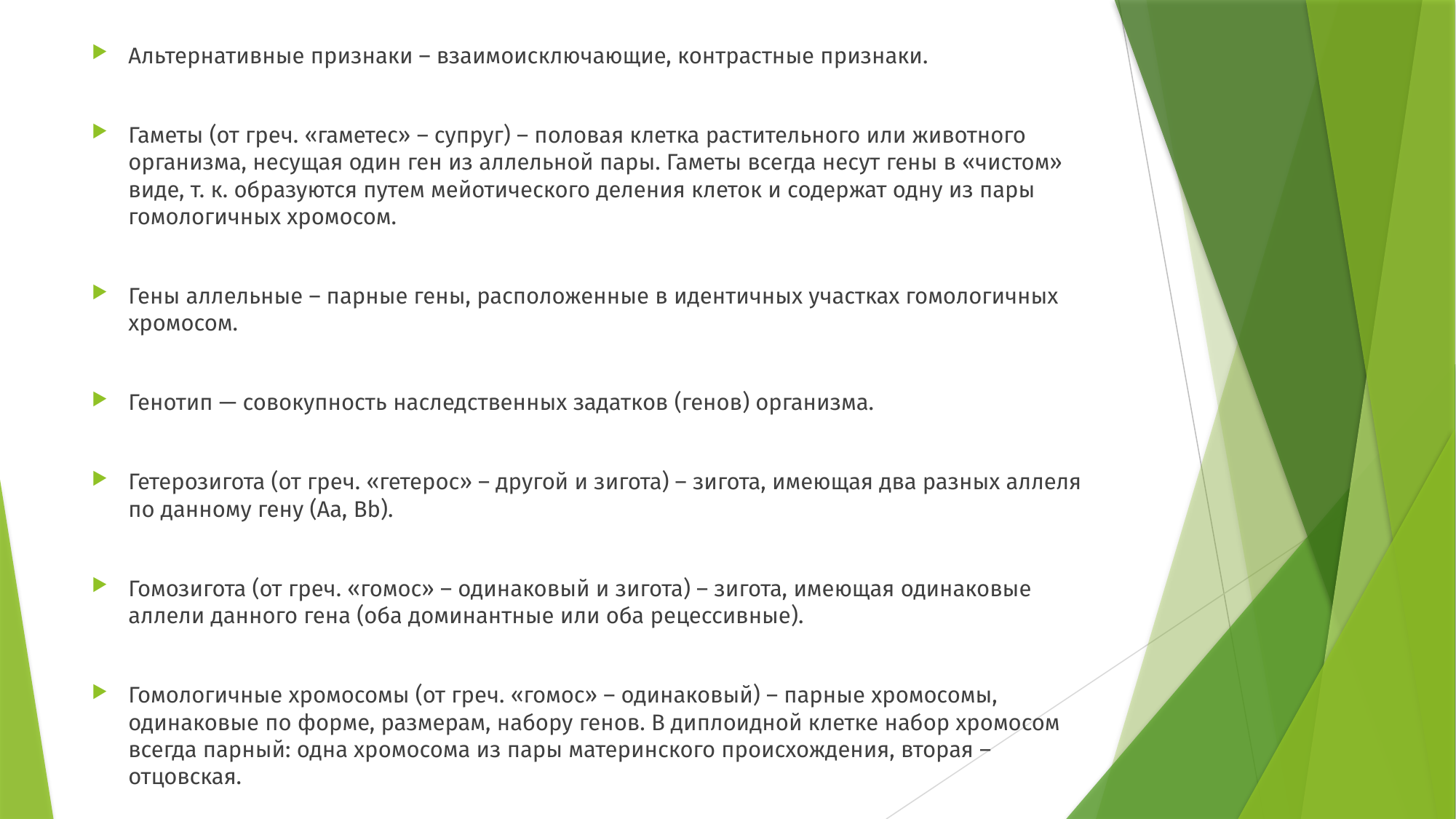

Альтернативные признаки – взаимоисключающие, контрастные признаки.

Гаметы (от греч. «гаметес» – супруг) – половая клетка растительного или животного организма, несущая один ген из аллельной пары. Гаметы всегда несут гены в «чистом» виде, т. к. образуются путем мейотического деления клеток и содержат одну из пары гомологичных хромосом.

Гены аллельные – парные гены, расположенные в идентичных участках гомологичных хромосом.

Генотип — совокупность наследственных задатков (генов) организма.

Гетерозигота (от греч. «гетерос» – другой и зигота) – зигота, имеющая два разных аллеля по данному гену (Аа, Вb).

Гомозигота (от греч. «гомос» – одинаковый и зигота) – зигота, имеющая одинаковые аллели данного гена (оба доминантные или оба рецессивные).

Гомологичные хромосомы (от греч. «гомос» – одинаковый) – парные хромосомы, одинаковые по форме, размерам, набору генов. В диплоидной клетке набор хромосом всегда парный: одна хромосома из пары материнского происхождения, вторая – отцовская.